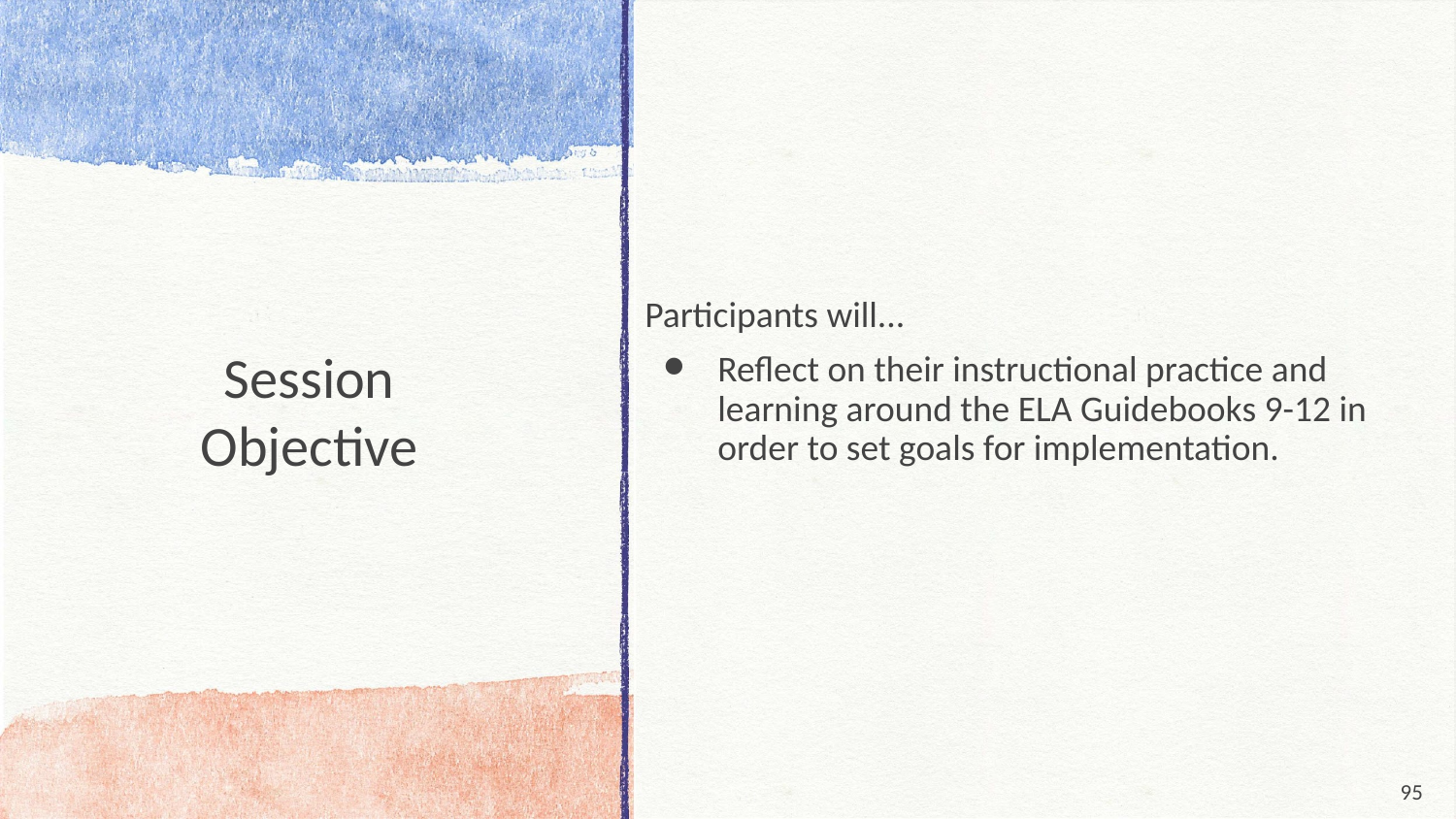

Participants will...
Reflect on their instructional practice and learning around the ELA Guidebooks 9-12 in order to set goals for implementation.
Session
Objective